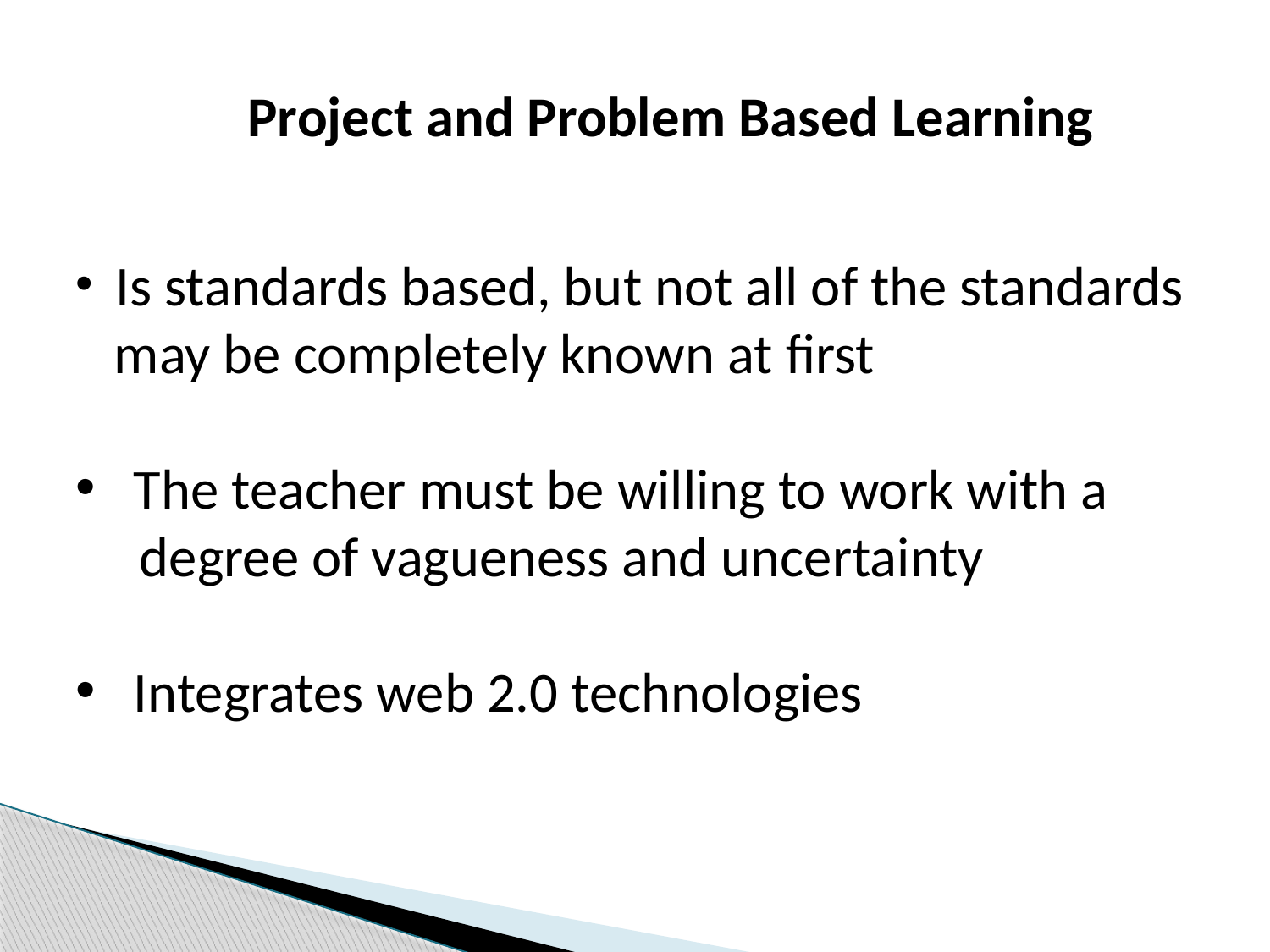

Project and Problem Based Learning
  Is standards based, but not all of the standards
   may be completely known at first

   The teacher must be willing to work with a
     degree of vagueness and uncertainty

   Integrates web 2.0 technologies